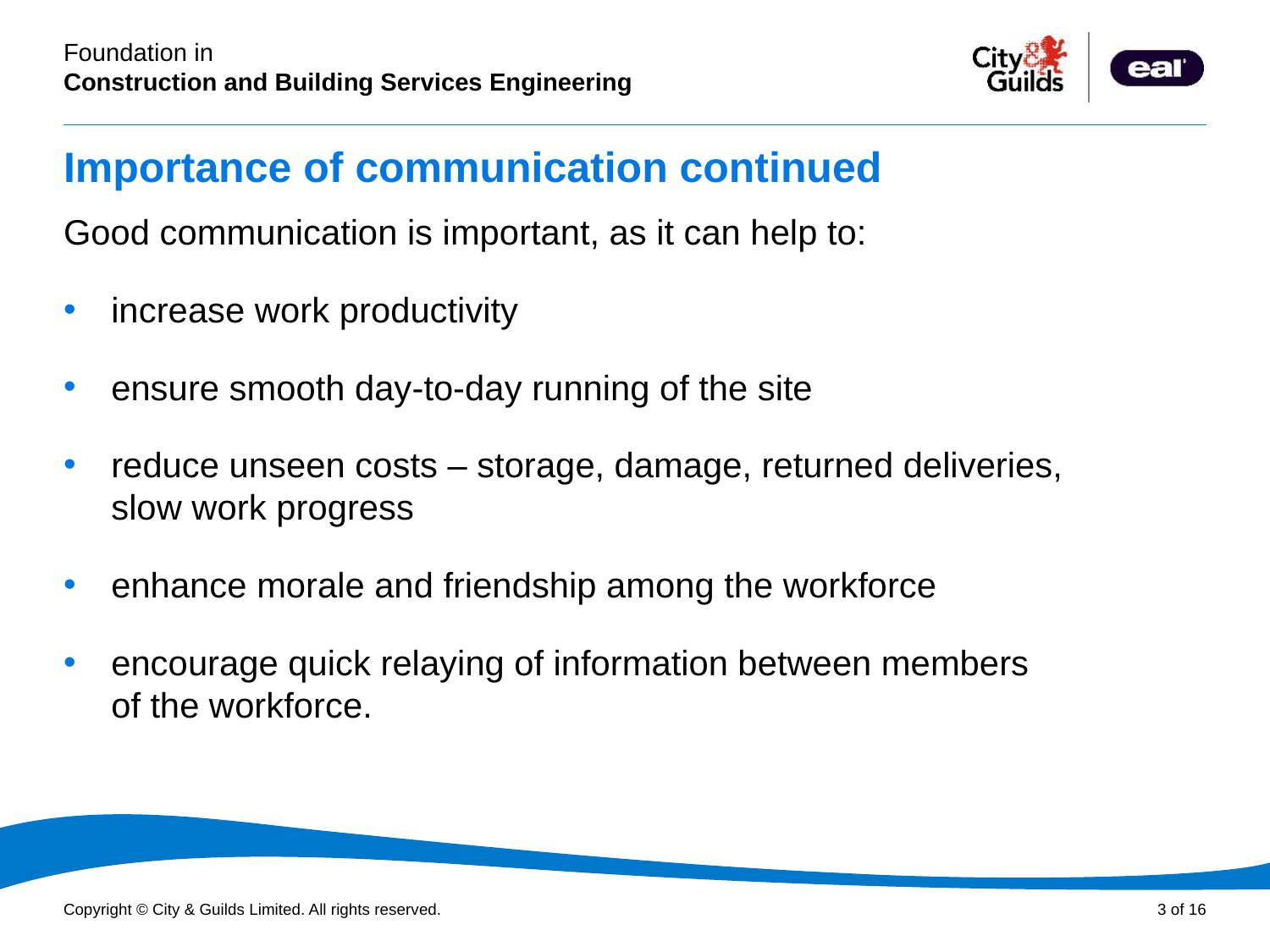

# Importance of communication continued
Good communication is important, as it can help to:
increase work productivity
ensure smooth day-to-day running of the site
reduce unseen costs – storage, damage, returned deliveries,
slow work progress
enhance morale and friendship among the workforce
encourage quick relaying of information between members
of the workforce.